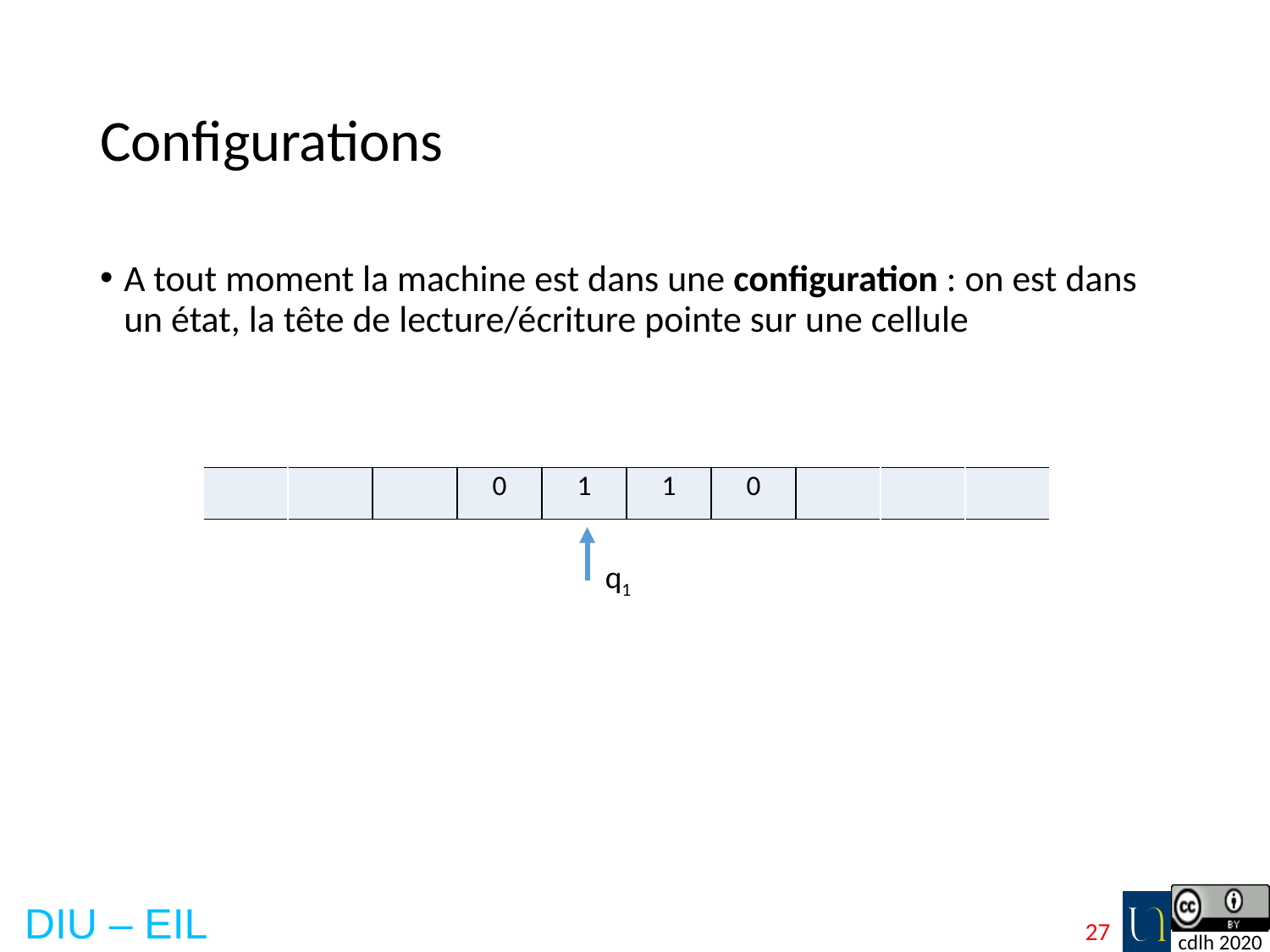

# Configurations
A tout moment la machine est dans une configuration : on est dans un état, la tête de lecture/écriture pointe sur une cellule
|  |  |  | 0 | 1 | 1 | 0 |  |  |  |
| --- | --- | --- | --- | --- | --- | --- | --- | --- | --- |
q1
27